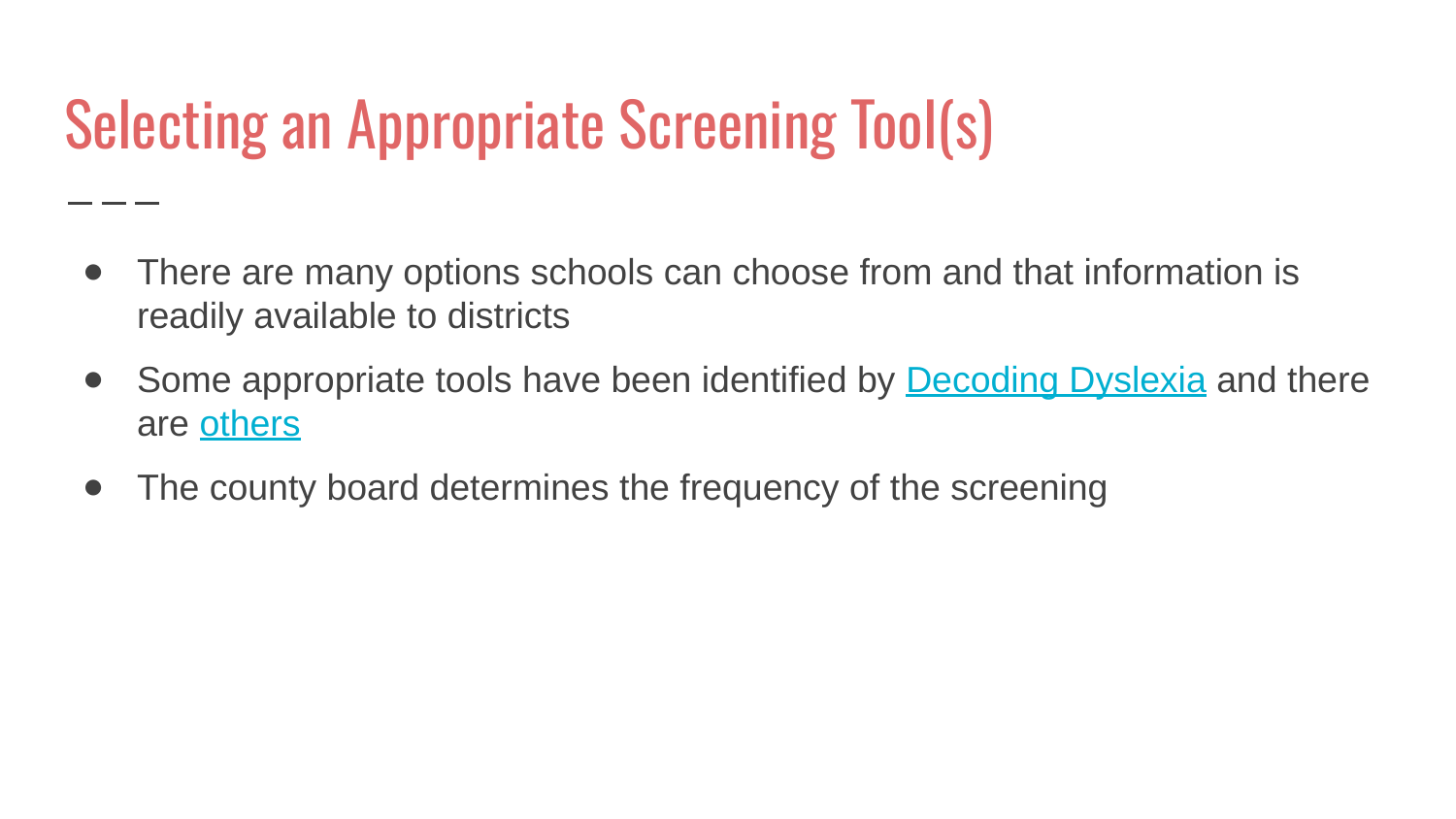

# Selecting an Appropriate Screening Tool(s)
There are many options schools can choose from and that information is readily available to districts
Some appropriate tools have been identified by Decoding Dyslexia and there are others
The county board determines the frequency of the screening